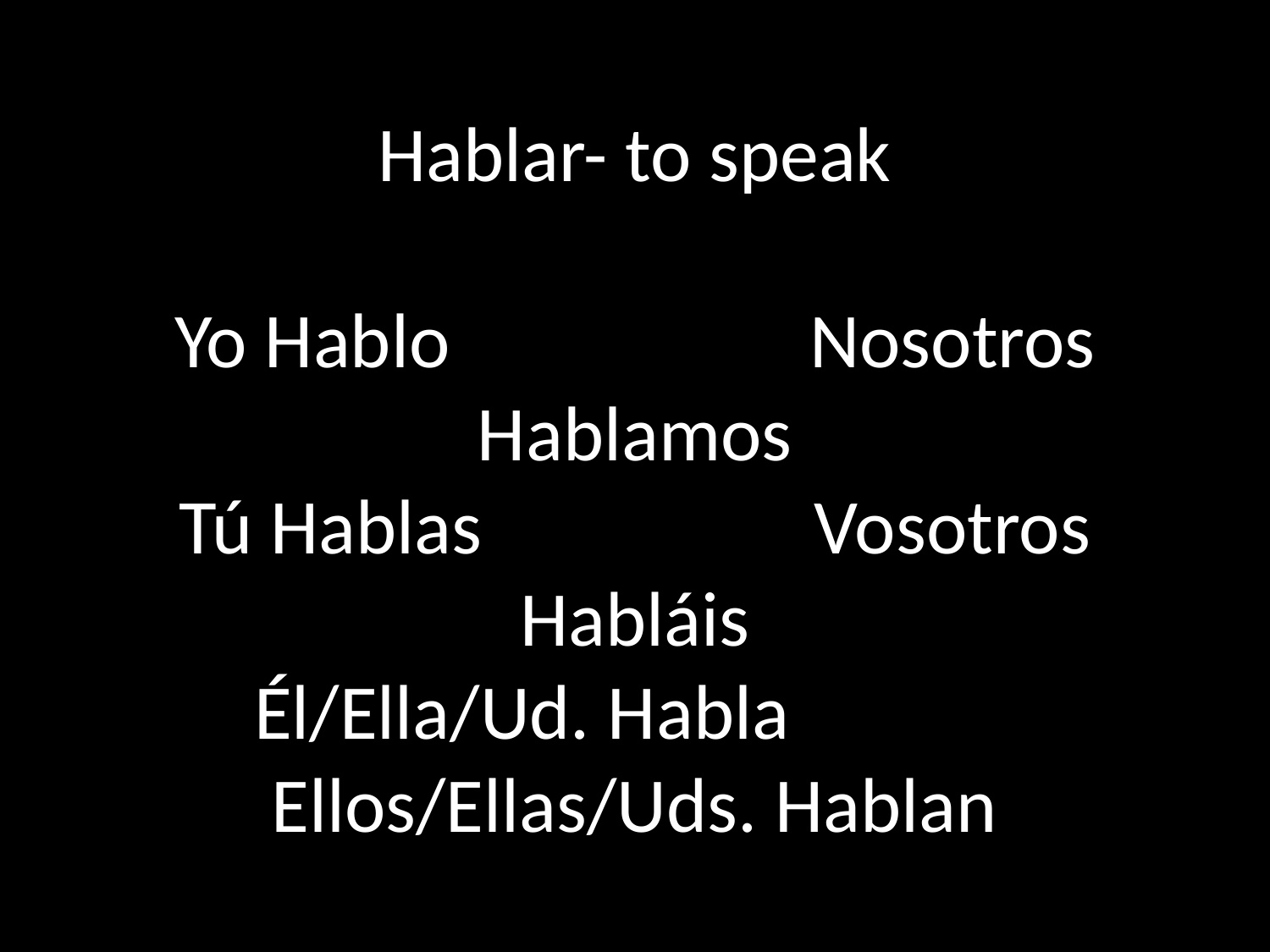

# Hablar- to speak Yo Hablo			Nosotros Hablamos Tú Hablas			Vosotros Habláis Él/Ella/Ud. Habla Ellos/Ellas/Uds. Hablan